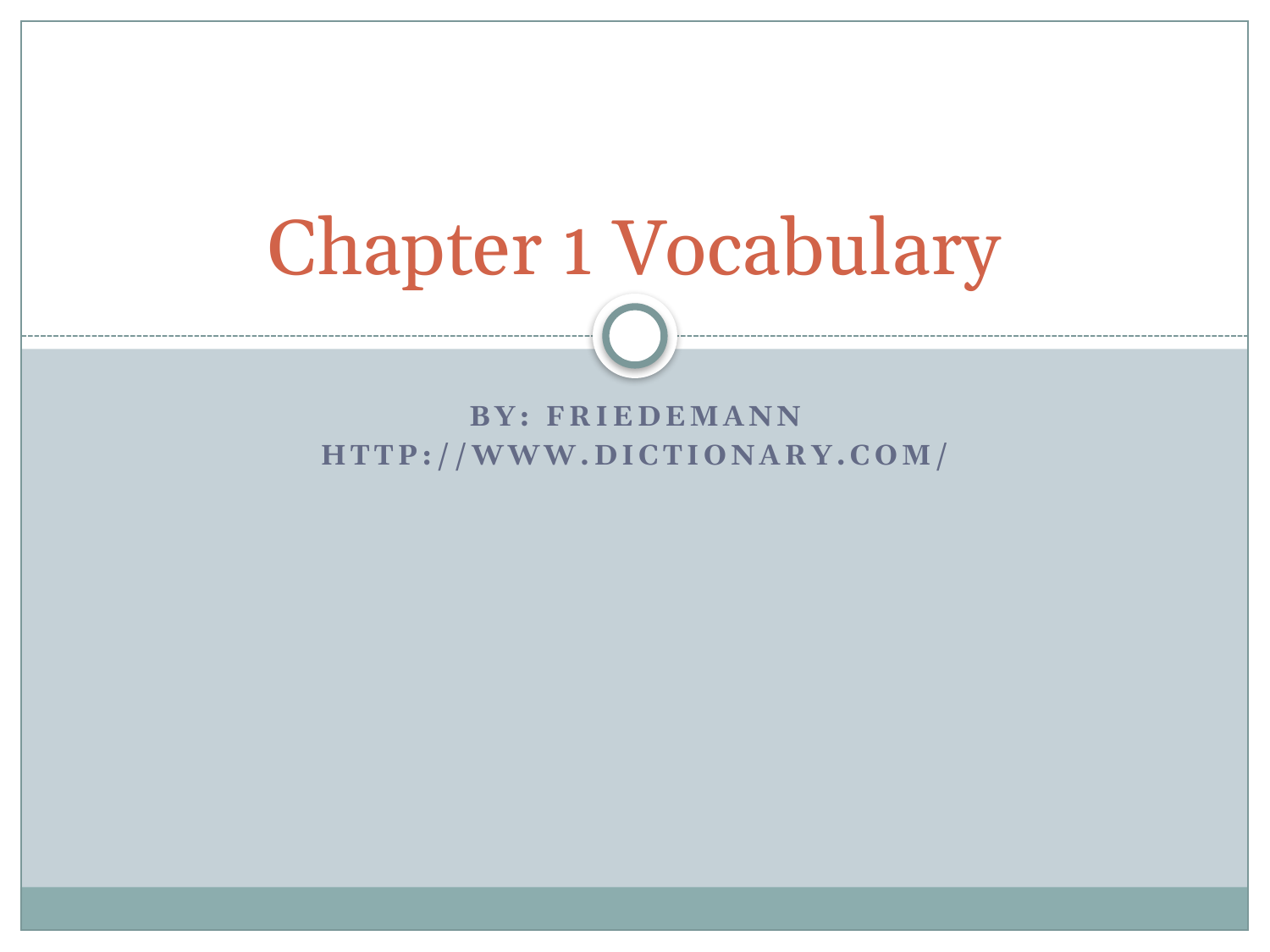

# Chapter 1 Vocabulary
By: Friedemann
http://www.dictionary.com/